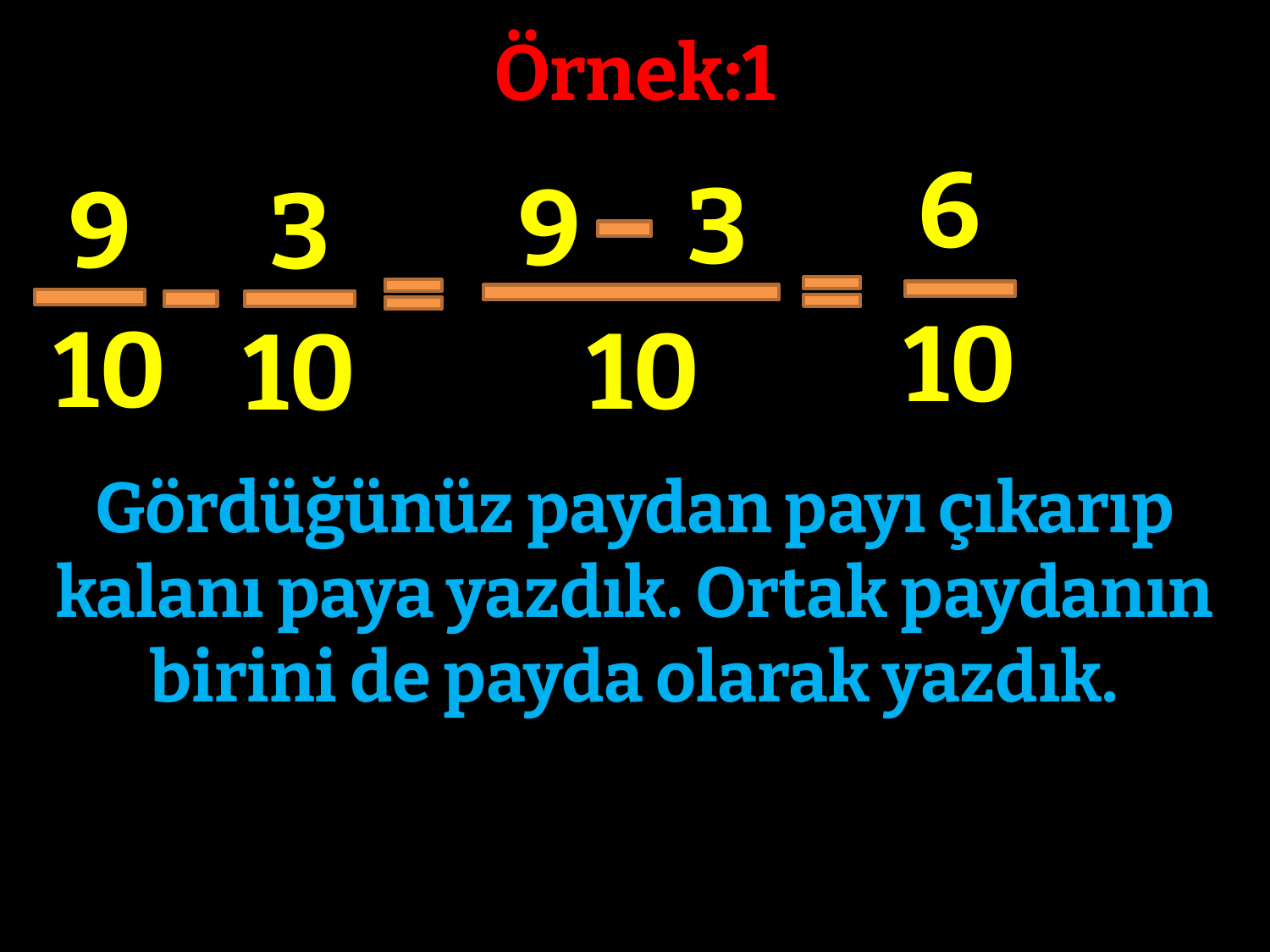

Örnek:1
6
3
9
9
3

10
10
#
10
10
Gördüğünüz paydan payı çıkarıp kalanı paya yazdık. Ortak paydanın birini de payda olarak yazdık.